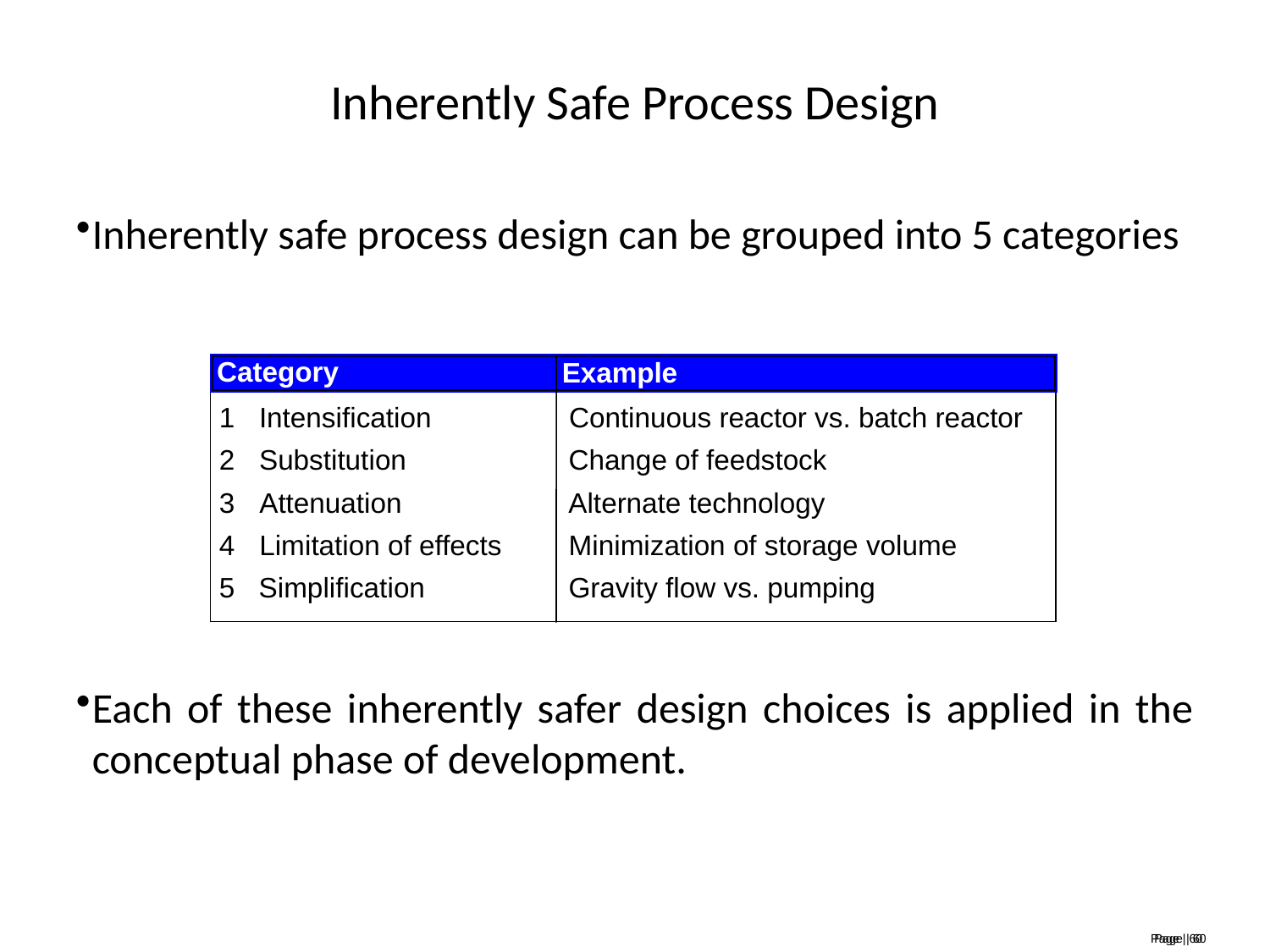

# Inherently Safe Process Design

Inherently safe process design can be grouped into 5 categories

Each of these inherently safer design choices is applied in the conceptual phase of development.

Category

Example

1
Intensification
Continuous reactor vs. batch reactor
2
Substitution
Change of feedstock
3
Attenuation
Alternate technology
4
Limitation of effects
Minimization of storage volume
5
Simplification
Gravity flow vs. pumping
Page | 60